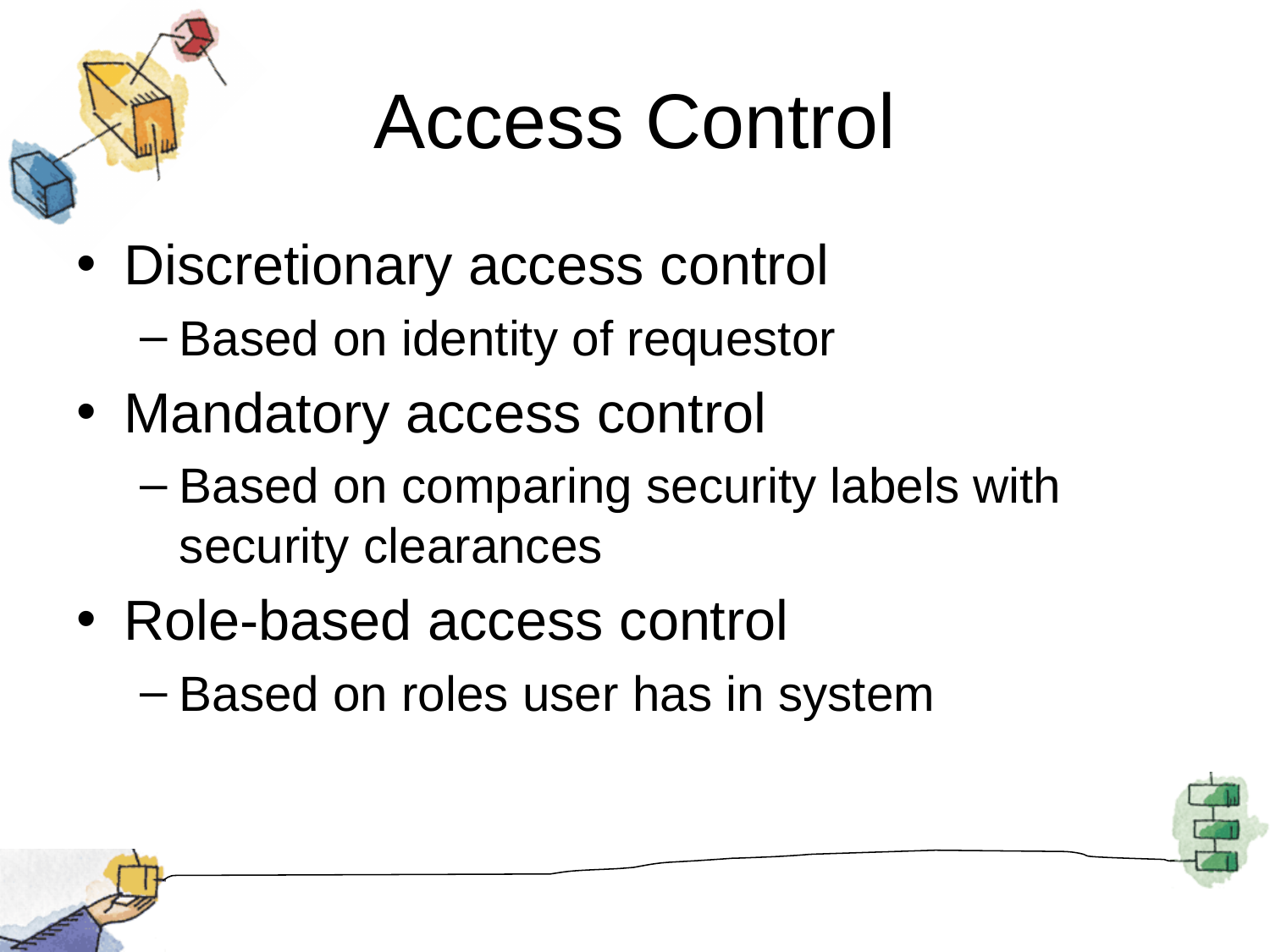

# Access Control
Discretionary access control
Based on identity of requestor
Mandatory access control
Based on comparing security labels with security clearances
Role-based access control
Based on roles user has in system